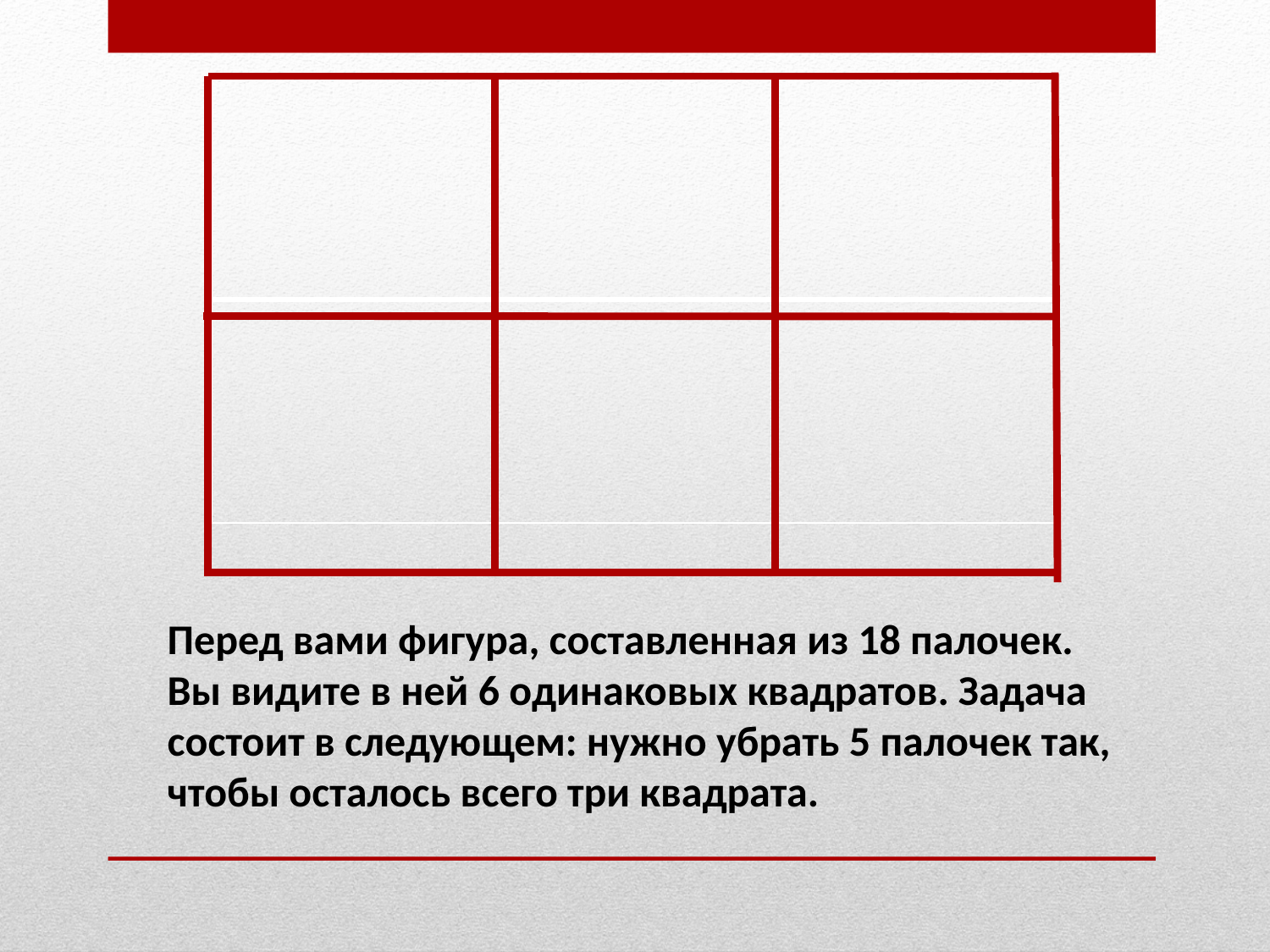

|  |  |  |
| --- | --- | --- |
|  |  |  |
Перед вами фигура, составленная из 18 палочек. Вы видите в ней 6 одинаковых квадратов. Задача состоит в следующем: нужно убрать 5 палочек так, чтобы осталось всего три квадрата.